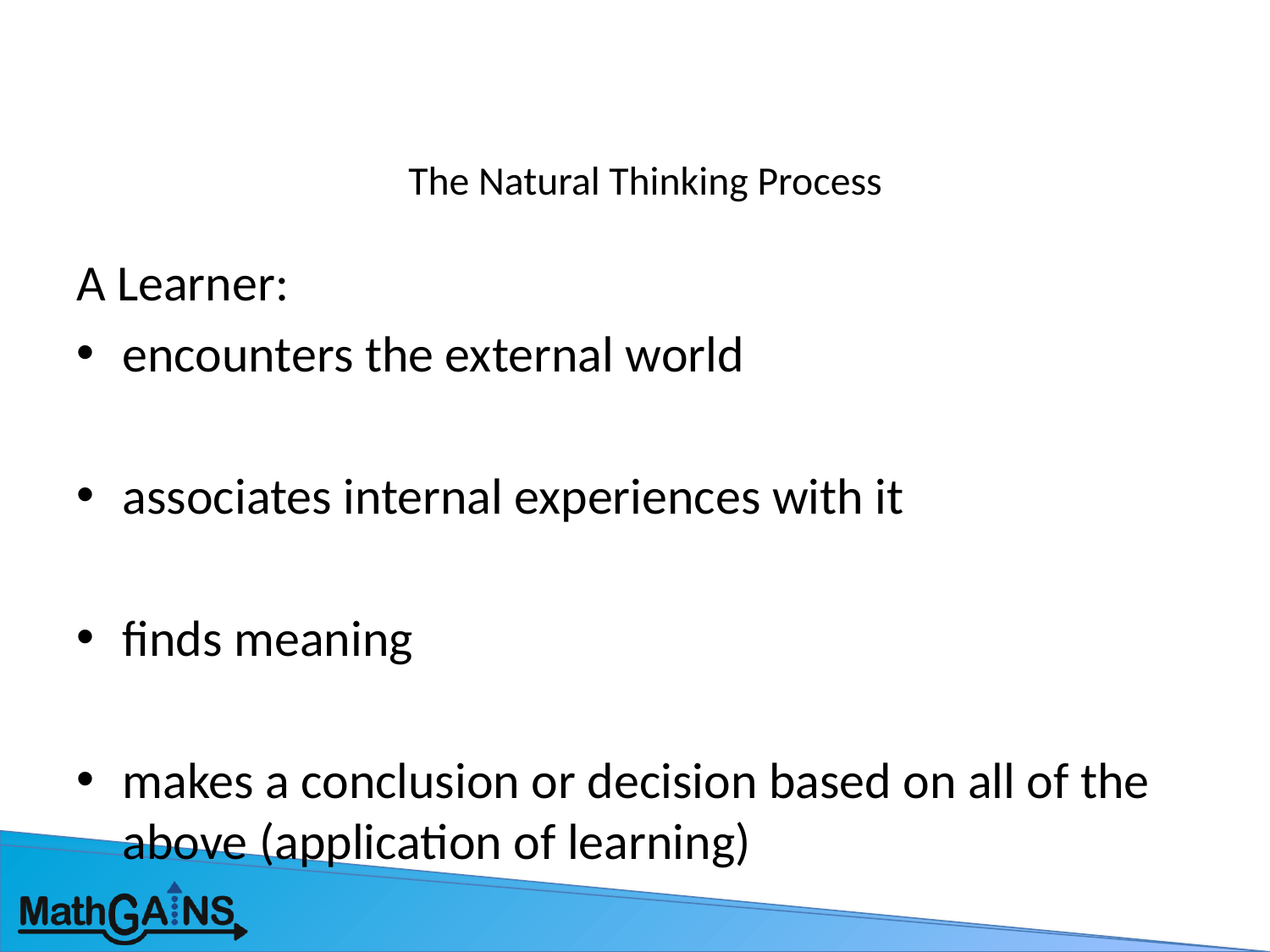

# The Natural Thinking Process
A Learner:
encounters the external world

associates internal experiences with it

finds meaning

makes a conclusion or decision based on all of the above (application of learning)